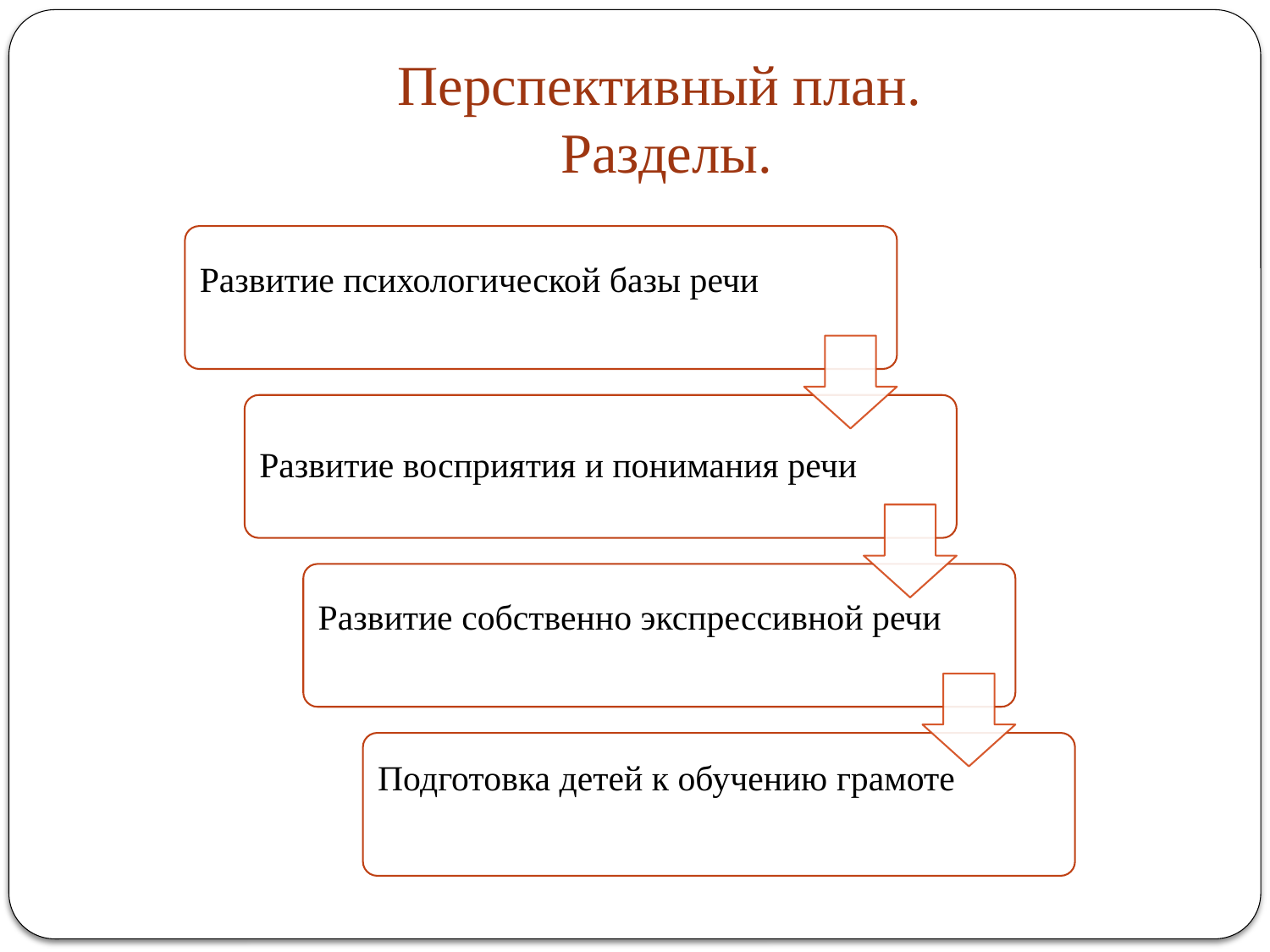

# Перспективный план. Разделы.
Развитие психологической базы речи

Развитие восприятия и понимания речи
Развитие собственно экспрессивной речи

Подготовка детей к обучению грамоте